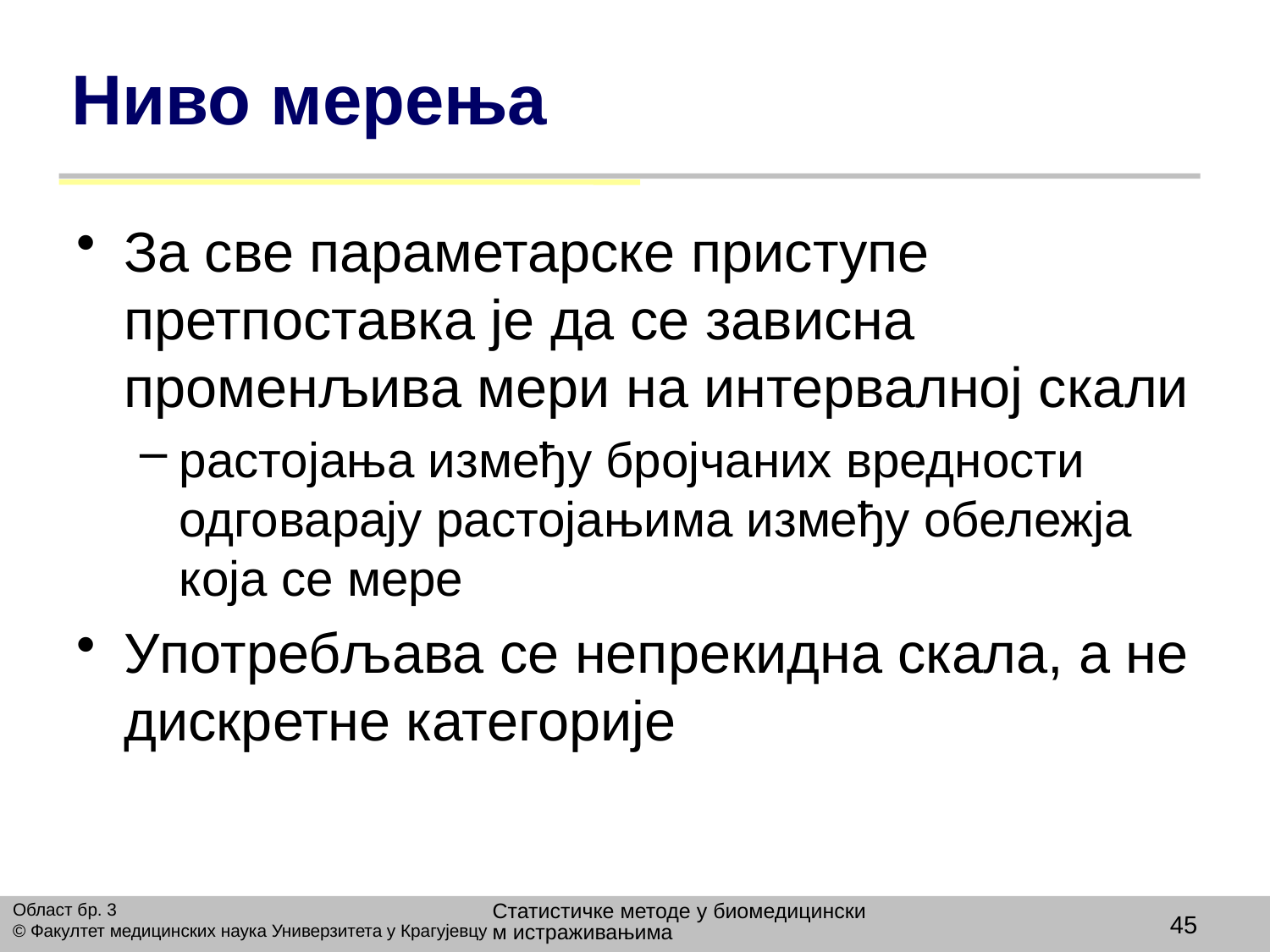

# Ниво мерења
За све параметарске приступе претпоставка је да се зависна променљива мери на интервалној скали
растојања између бројчаних вредности одговарају растојањима између обележја која се мере
Употребљава се непрекидна скала, а не дискретне категорије
Статистичке методе у биомедицинским истраживањима
Област бр. 3
© Факултет медицинских наука Универзитета у Крагујевцу
45